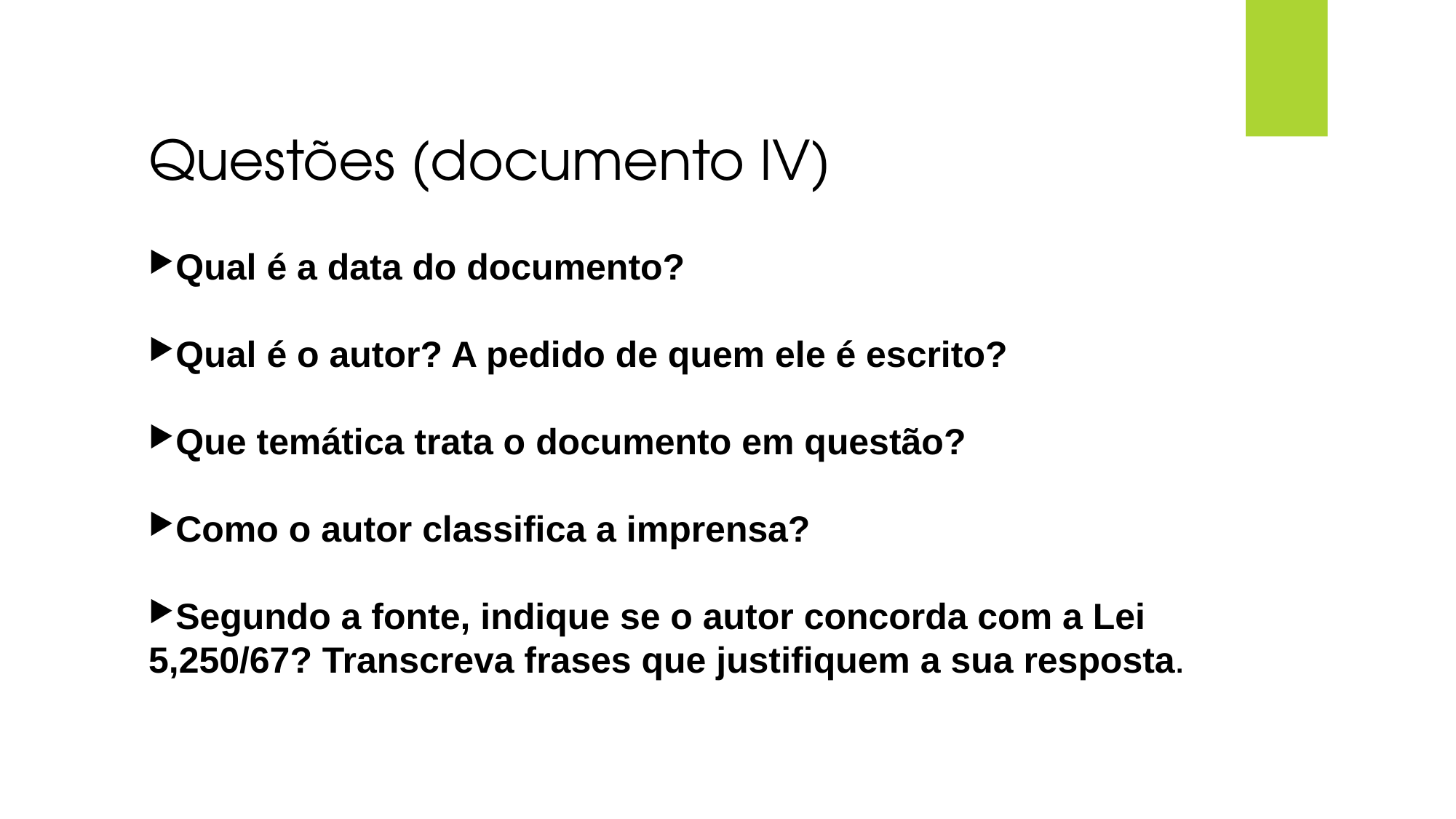

Questões (documento IV)

Qual é a data do documento?

Qual é o autor? A pedido de quem ele é escrito?

Que temática trata o documento em questão?

Como o autor classifica a imprensa?

Segundo a fonte, indique se o autor concorda com a Lei 5,250/67? Transcreva frases que justifiquem a sua resposta.